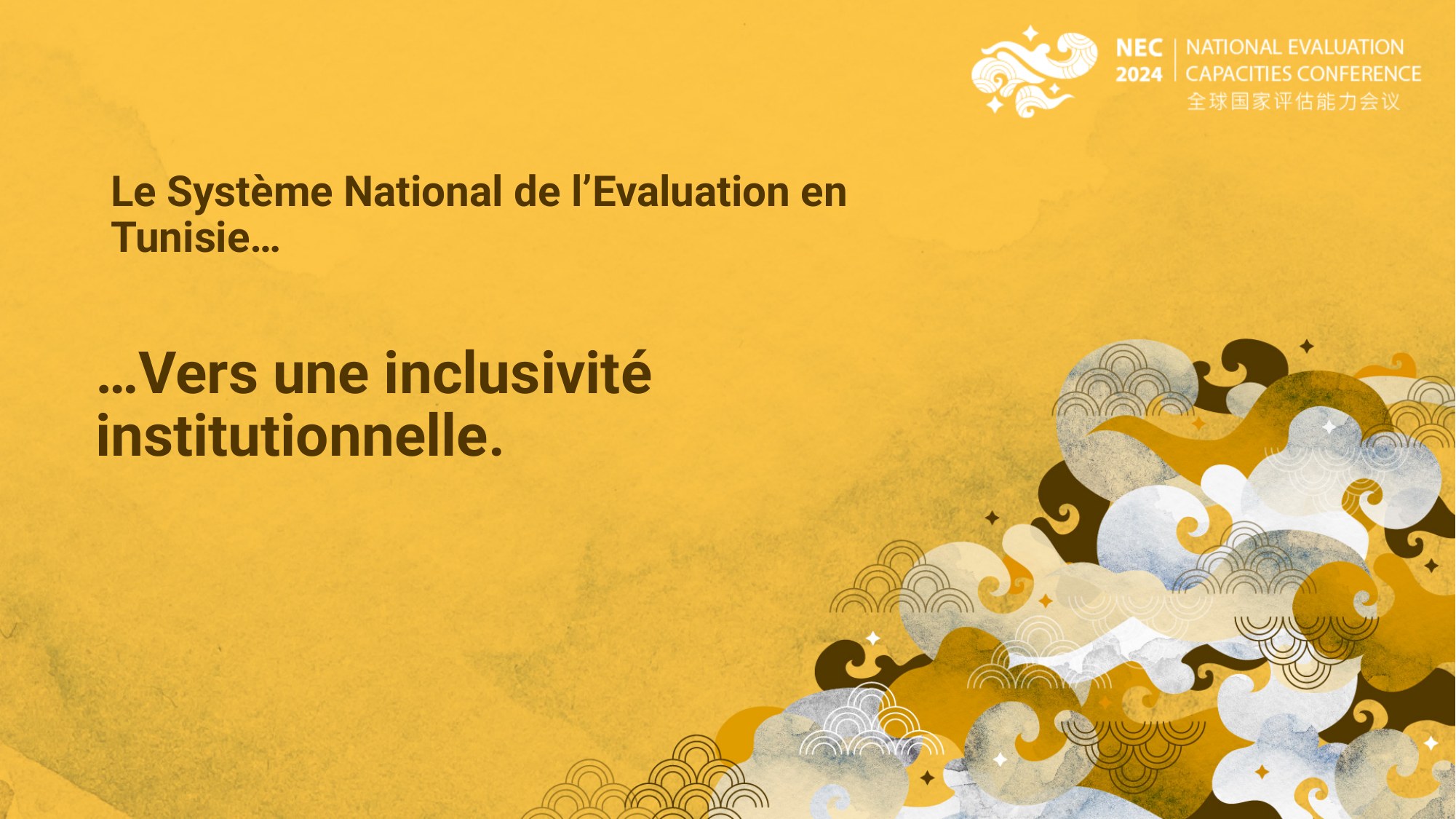

Le Système National de l’Evaluation en Tunisie…
# …Vers une inclusivité institutionnelle.